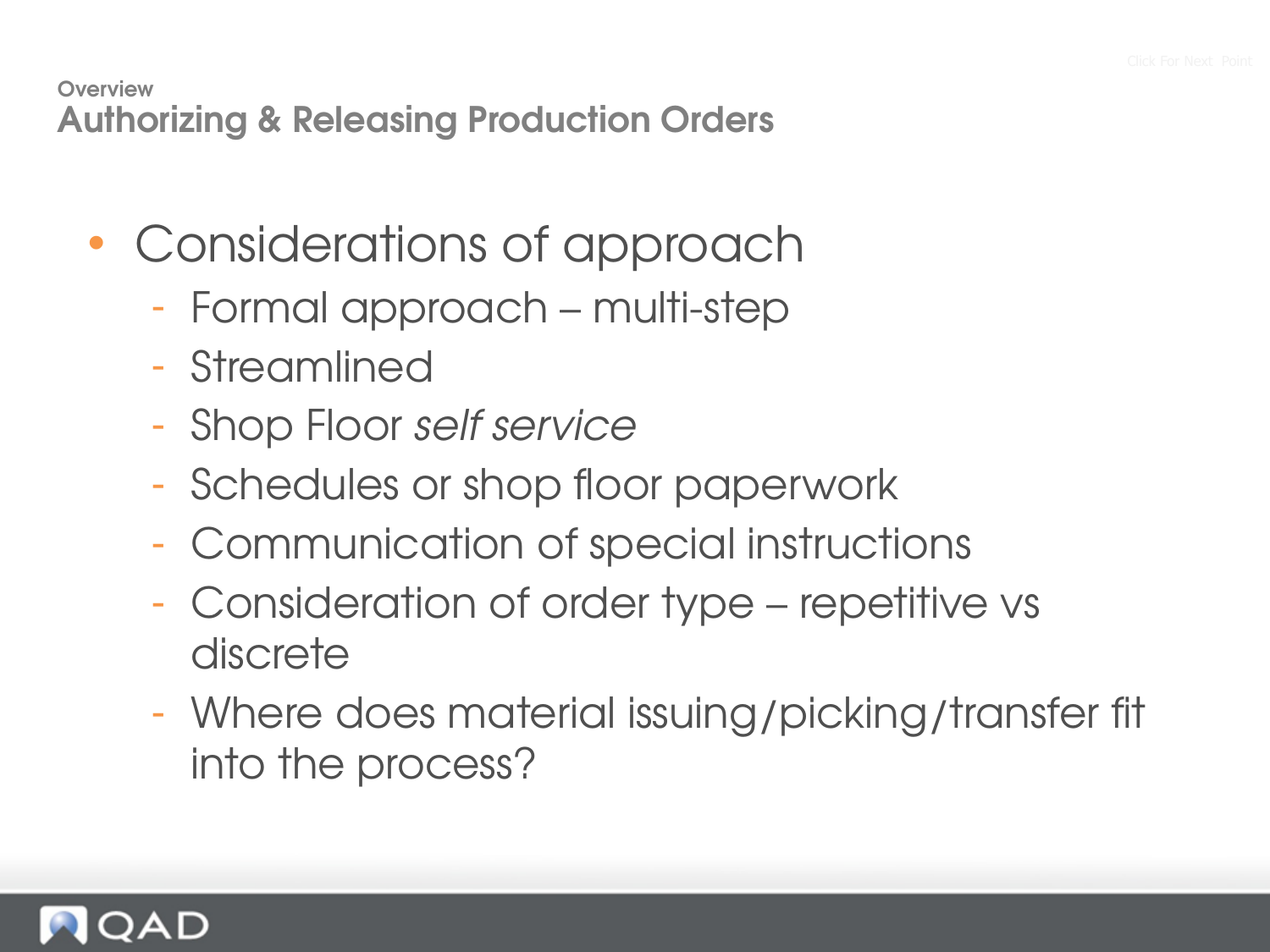

Click For Next  Point
Overview
Authorizing & Releasing Production Orders
Considerations of approach
Formal approach – multi-step
Streamlined
Shop Floor self service
Schedules or shop floor paperwork
Communication of special instructions
Consideration of order type – repetitive vs discrete
Where does material issuing/picking/transfer fit into the process?